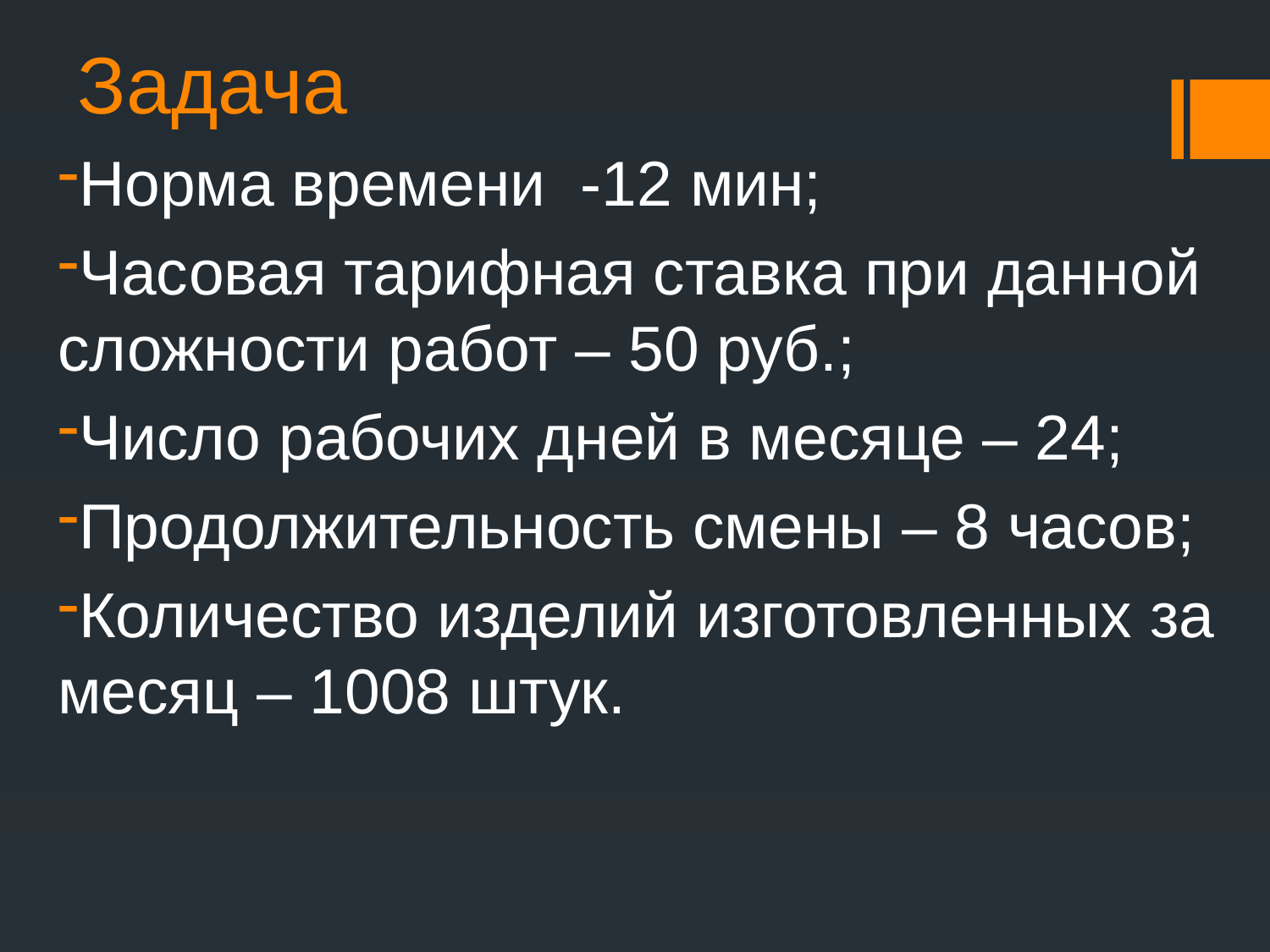

# Задача
Норма времени  -12 мин;
Часовая тарифная ставка при данной сложности работ – 50 руб.;
Число рабочих дней в месяце – 24;
Продолжительность смены – 8 часов;
Количество изделий изготовленных за месяц – 1008 штук.